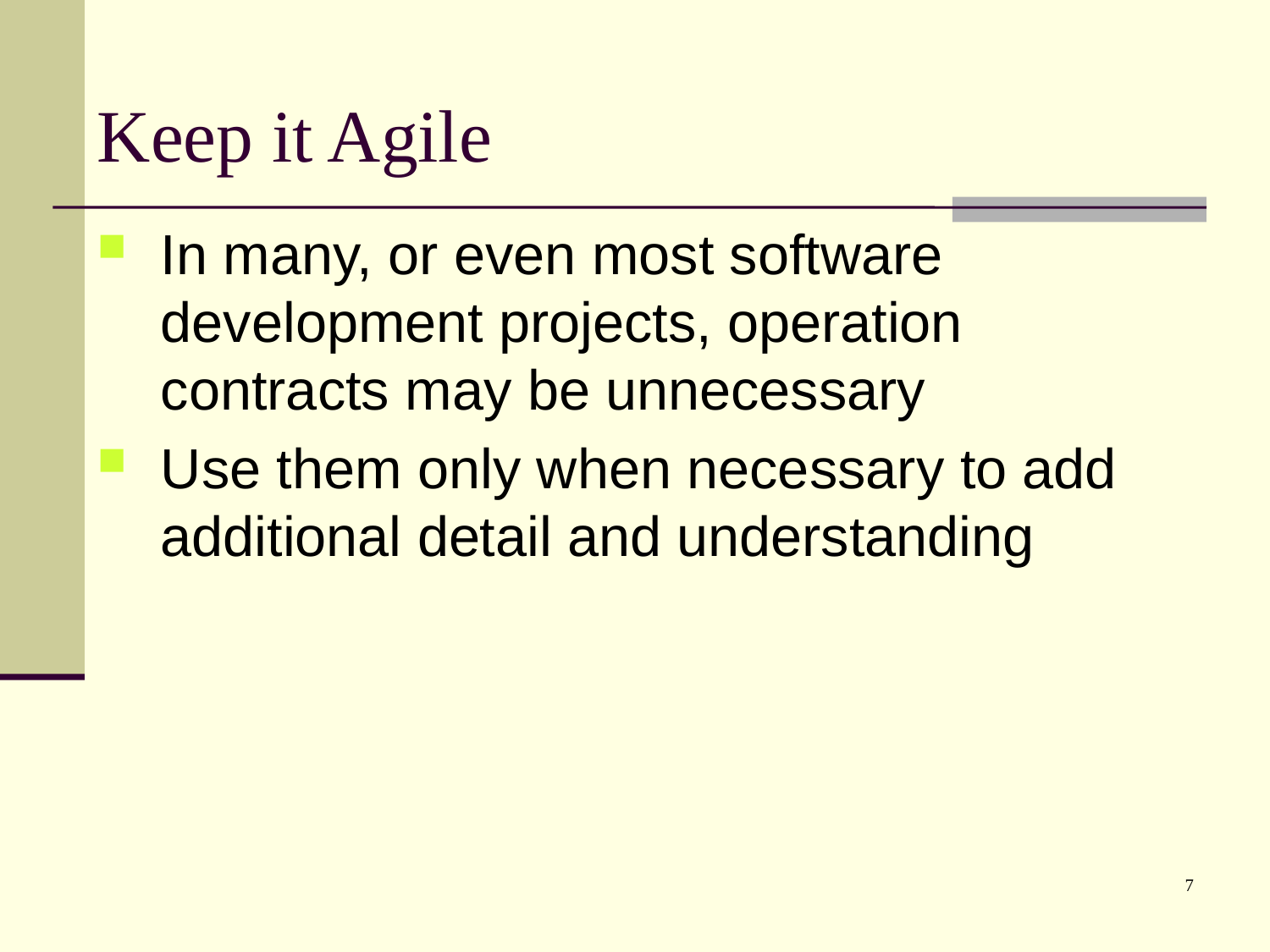

# Keep it Agile
In many, or even most software development projects, operation contracts may be unnecessary
Use them only when necessary to add additional detail and understanding
7